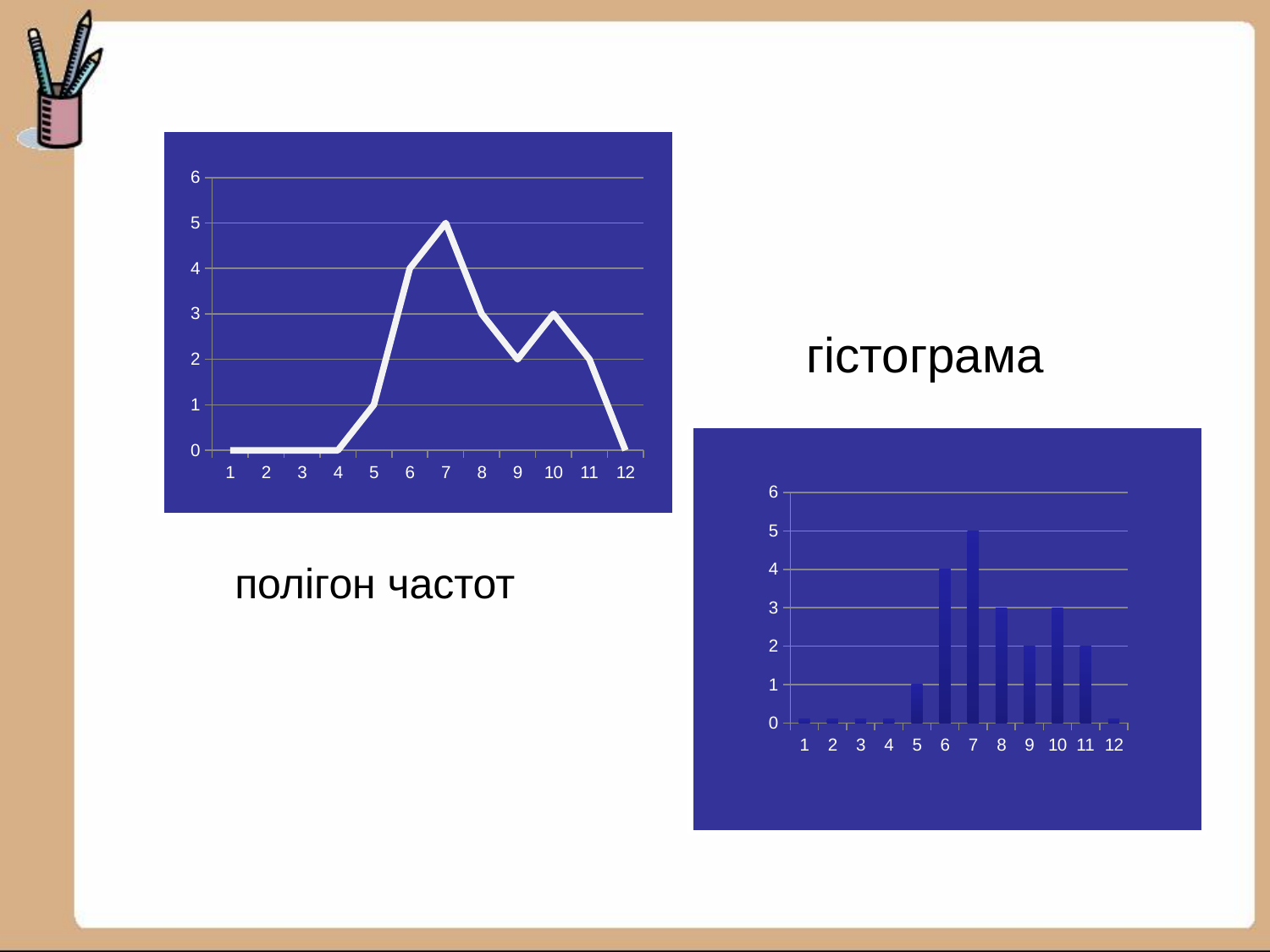

[unsupported chart]

гістограма

### Chart

| Category | Ряд 1 |
|---|---|
| 1 | 0.1 |
| 2 | 0.1 |
| 3 | 0.1 |
| 4 | 0.1 |
| 5 | 1.0 |
| 6 | 4.0 |
| 7 | 5.0 |
| 8 | 3.0 |
| 9 | 2.0 |
| 10 | 3.0 |
| 11 | 2.0 |
| 12 | 0.1 |
полігон частот